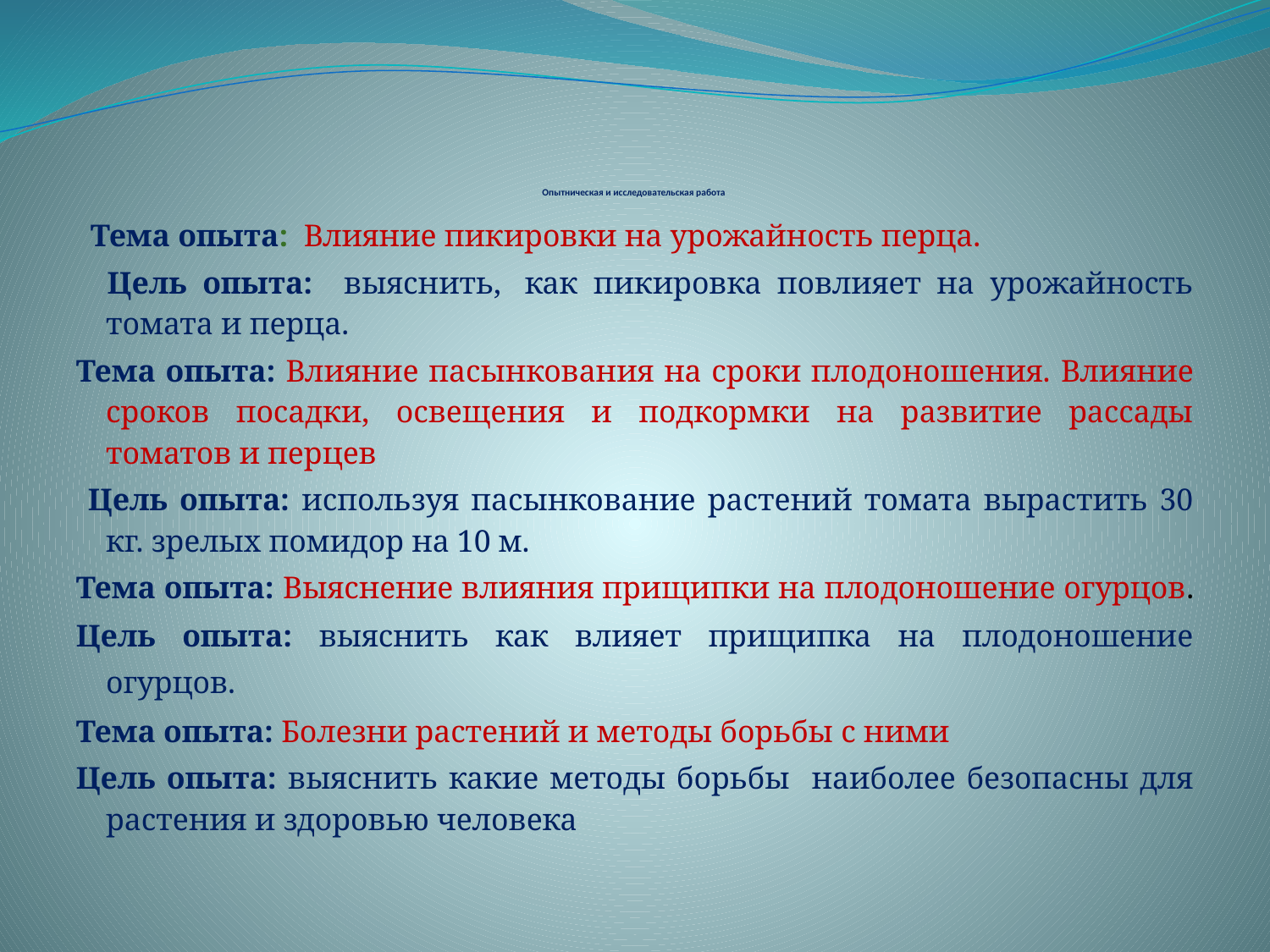

# Опытническая и исследовательская работа
  Тема опыта:  Влияние пикировки на урожайность перца.
  Цель опыта:  выяснить,  как пикировка повлияет на урожайность томата и перца.
Тема опыта: Влияние пасынкования на сроки плодоношения. Влияние сроков посадки, освещения и подкормки на развитие рассады томатов и перцев
 Цель опыта: используя пасынкование растений томата вырастить 30 кг. зрелых помидор на 10 м.
Тема опыта: Выяснение влияния прищипки на плодоношение огурцов.
Цель опыта: выяснить как влияет прищипка на плодоношение огурцов.
Тема опыта: Болезни растений и методы борьбы с ними
Цель опыта: выяснить какие методы борьбы  наиболее безопасны для растения и здоровью человека